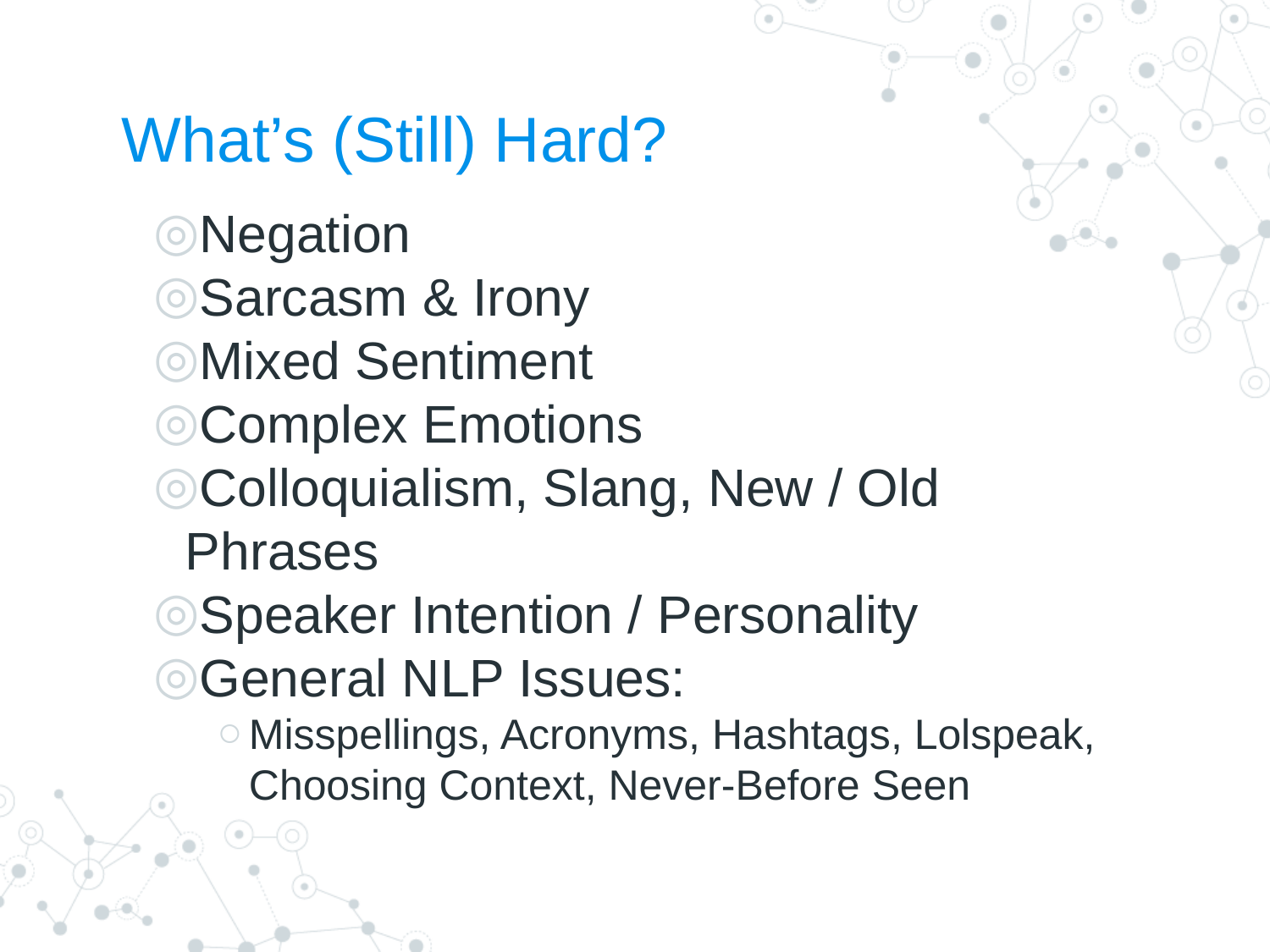

# What’s (Still) Hard?
Negation
Sarcasm & Irony
Mixed Sentiment
Complex Emotions
Colloquialism, Slang, New / Old Phrases
Speaker Intention / Personality
General NLP Issues:
Misspellings, Acronyms, Hashtags, Lolspeak, Choosing Context, Never-Before Seen